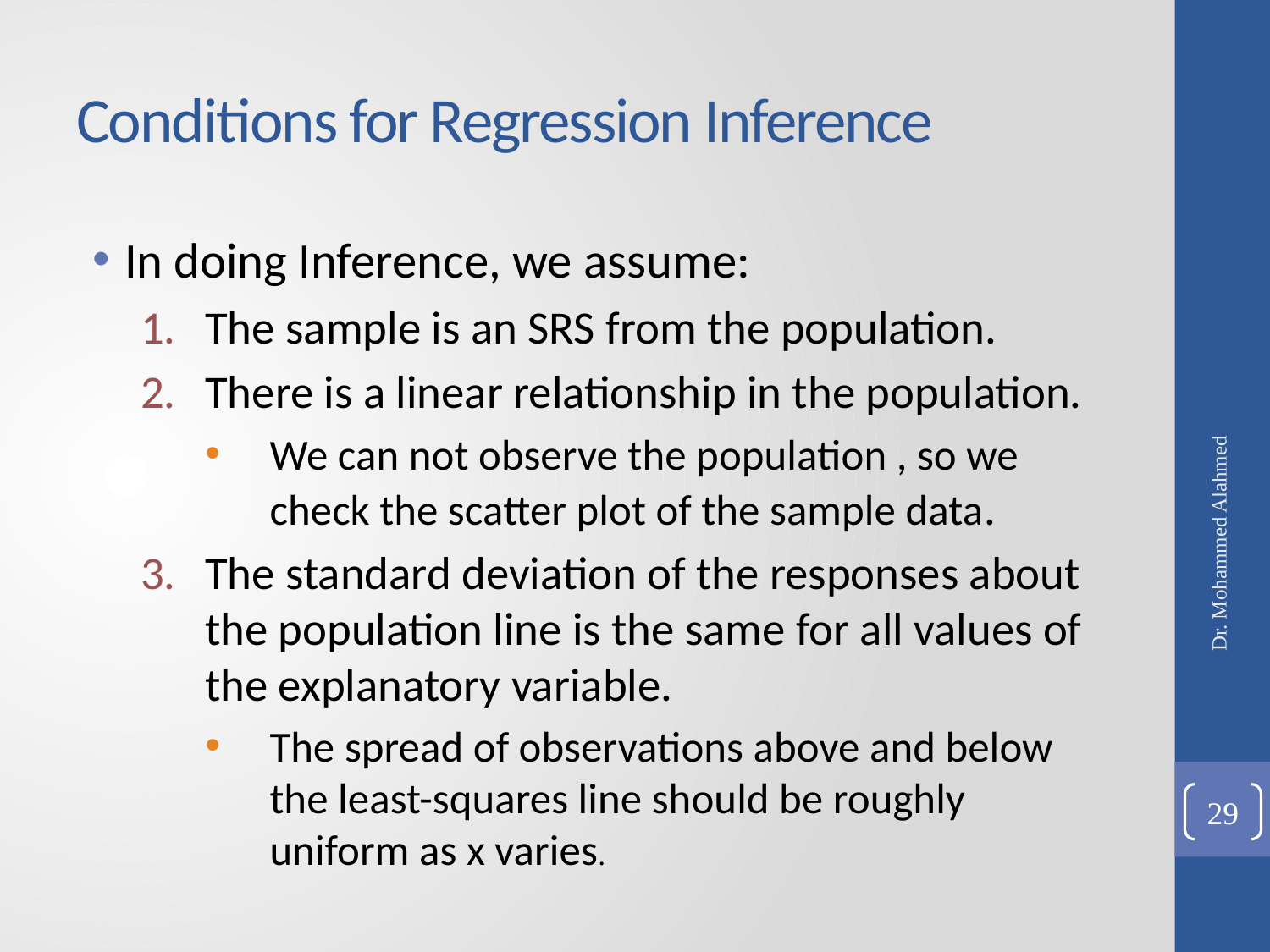

# Conditions for Regression Inference
In doing Inference, we assume:
The sample is an SRS from the population.
There is a linear relationship in the population.
We can not observe the population , so we check the scatter plot of the sample data.
The standard deviation of the responses about the population line is the same for all values of the explanatory variable.
The spread of observations above and below the least-squares line should be roughly uniform as x varies.
Dr. Mohammed Alahmed
29